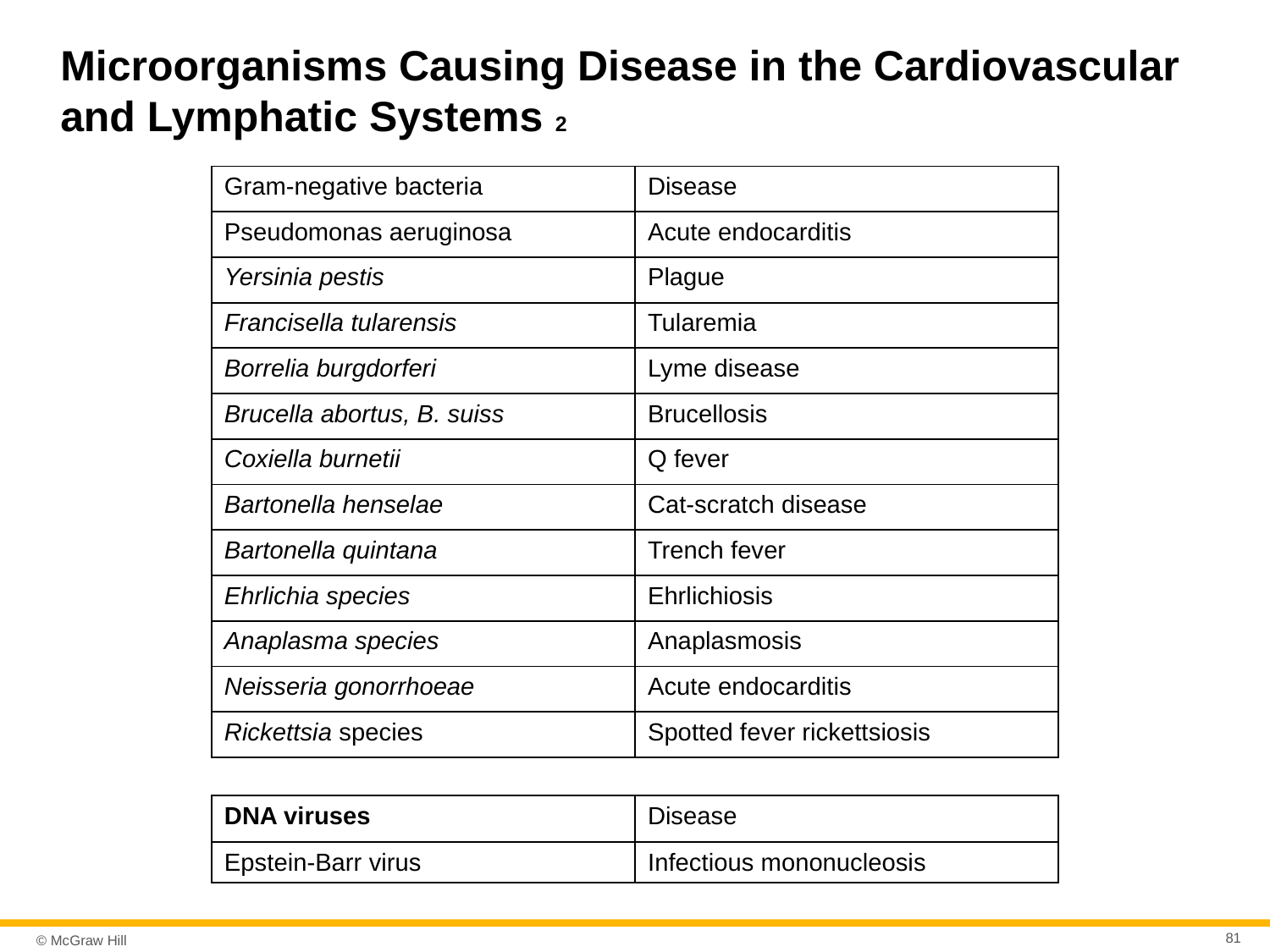

# Microorganisms Causing Disease in the Cardiovascular and Lymphatic Systems 2
| Gram-negative bacteria | Disease |
| --- | --- |
| Pseudomonas aeruginosa | Acute endocarditis |
| Yersinia pestis | Plague |
| Francisella tularensis | Tularemia |
| Borrelia burgdorferi | Lyme disease |
| Brucella abortus, B. suiss | Brucellosis |
| Coxiella burnetii | Q fever |
| Bartonella henselae | Cat-scratch disease |
| Bartonella quintana | Trench fever |
| Ehrlichia species | Ehrlichiosis |
| Anaplasma species | Anaplasmosis |
| Neisseria gonorrhoeae | Acute endocarditis |
| Rickettsia species | Spotted fever rickettsiosis |
| DNA viruses | Disease |
| --- | --- |
| Epstein-Barr virus | Infectious mononucleosis |